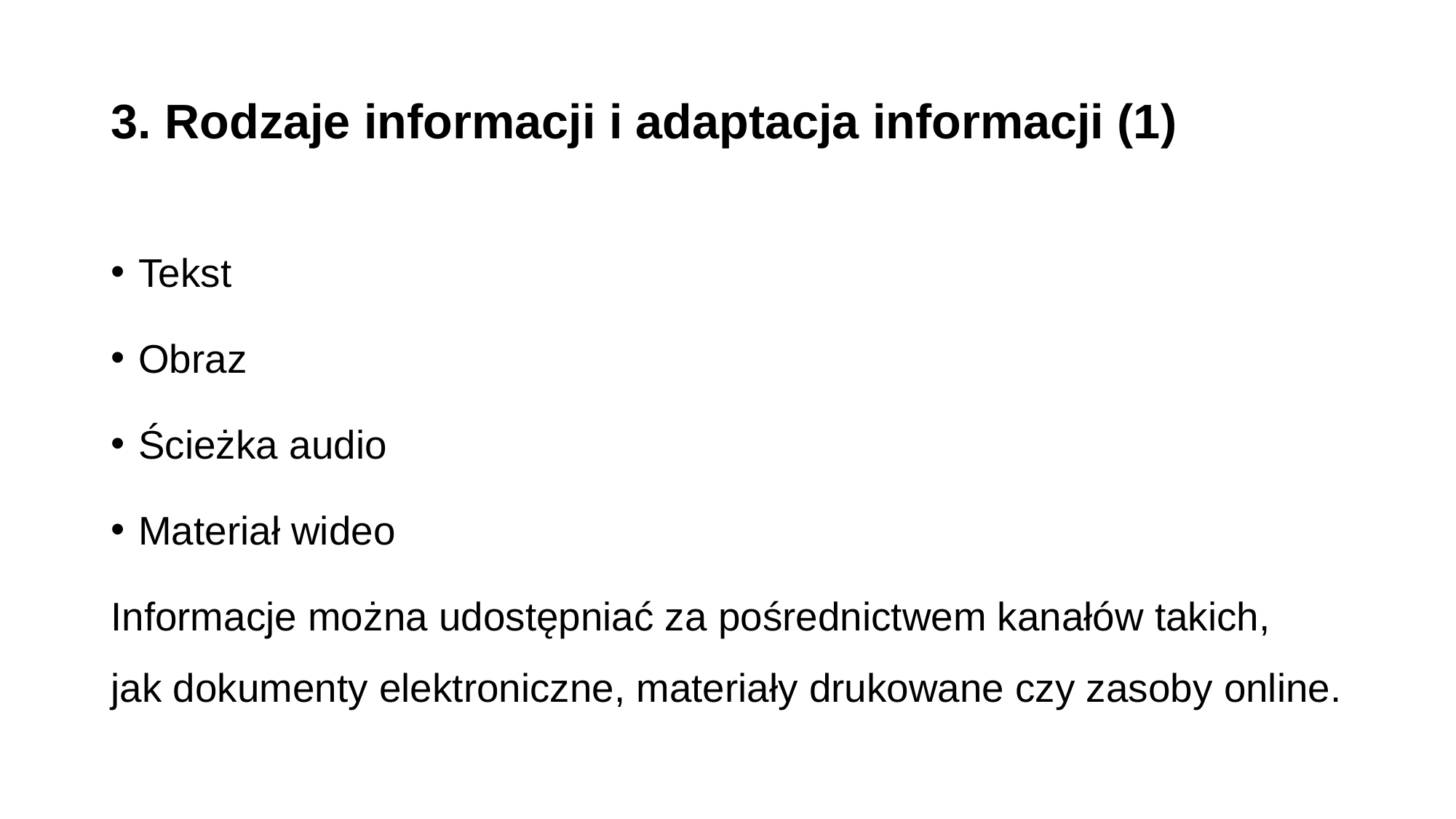

# 3. Rodzaje informacji i adaptacja informacji (1)
Tekst
Obraz
Ścieżka audio
Materiał wideo
Informacje można udostępniać za pośrednictwem kanałów takich,
jak dokumenty elektroniczne, materiały drukowane czy zasoby online.